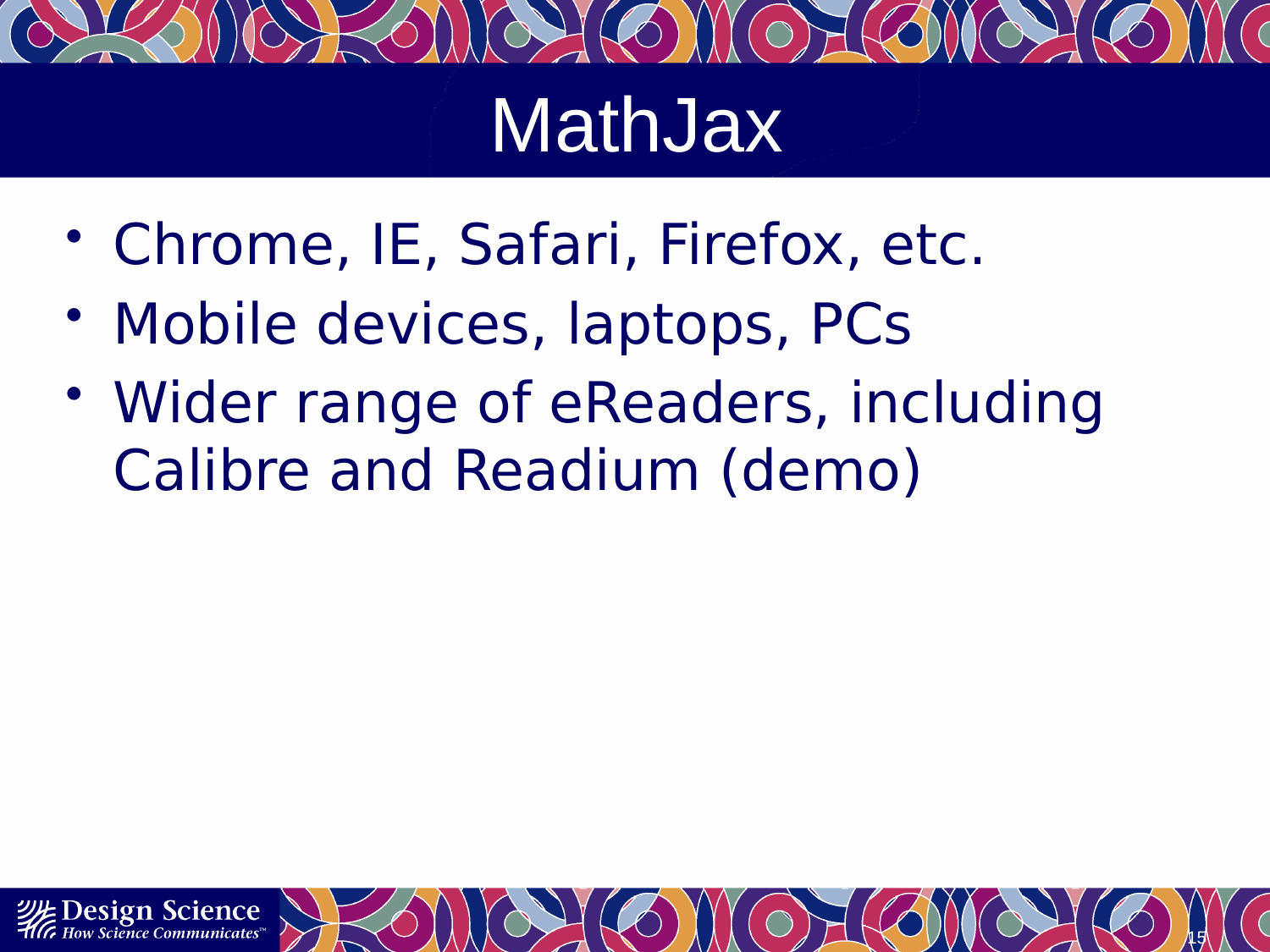

# MathJax
Chrome, IE, Safari, Firefox, etc.
Mobile devices, laptops, PCs
Wider range of eReaders, including Calibre and Readium (demo)

15